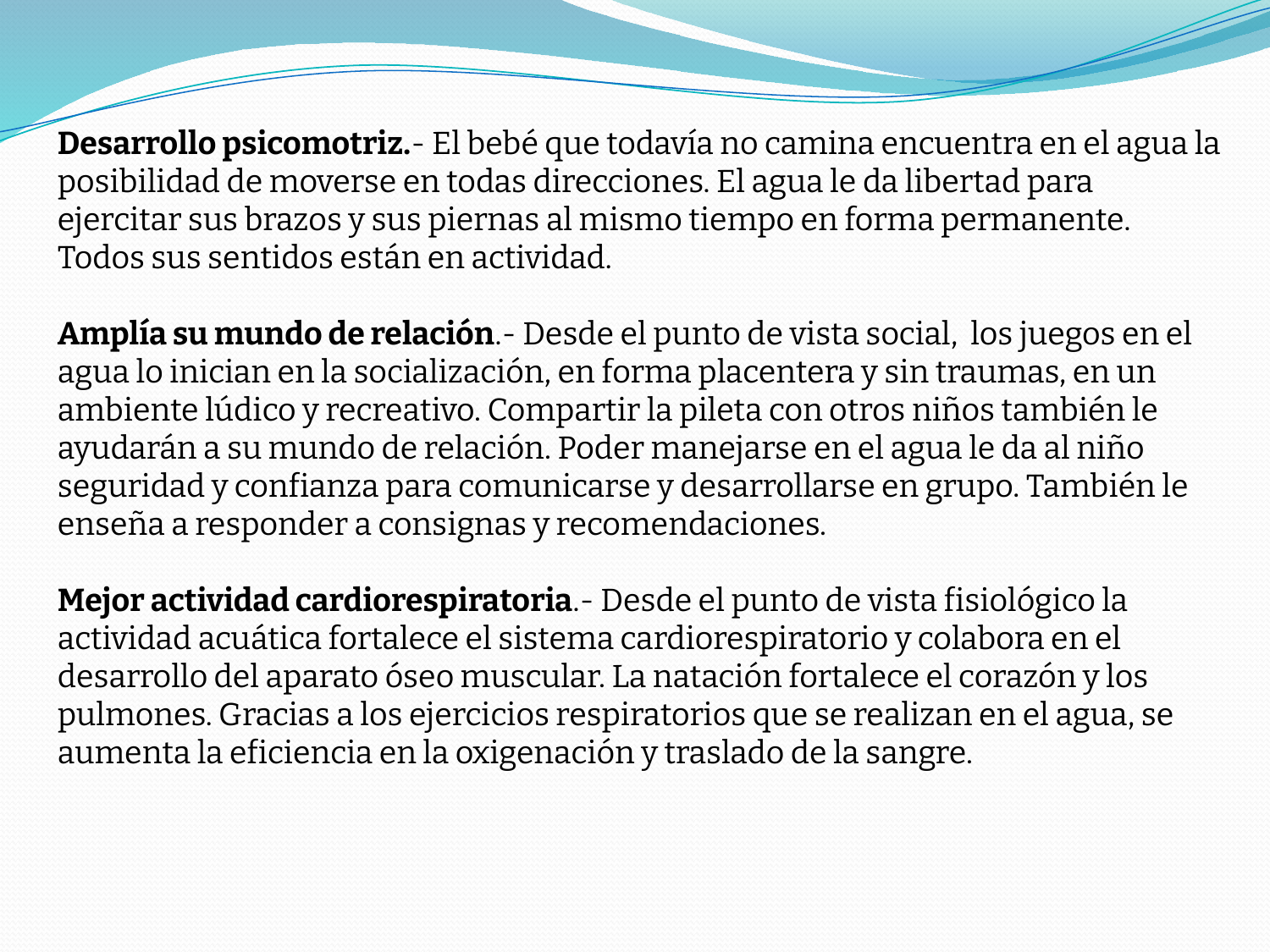

Desarrollo psicomotriz.- El bebé que todavía no camina encuentra en el agua la posibilidad de moverse en todas direcciones. El agua le da libertad para ejercitar sus brazos y sus piernas al mismo tiempo en forma permanente.
Todos sus sentidos están en actividad.
Amplía su mundo de relación.- Desde el punto de vista social,  los juegos en el agua lo inician en la socialización, en forma placentera y sin traumas, en un ambiente lúdico y recreativo. Compartir la pileta con otros niños también le ayudarán a su mundo de relación. Poder manejarse en el agua le da al niño seguridad y confianza para comunicarse y desarrollarse en grupo. También le enseña a responder a consignas y recomendaciones.
Mejor actividad cardiorespiratoria.- Desde el punto de vista fisiológico la actividad acuática fortalece el sistema cardiorespiratorio y colabora en el desarrollo del aparato óseo muscular. La natación fortalece el corazón y los pulmones. Gracias a los ejercicios respiratorios que se realizan en el agua, se aumenta la eficiencia en la oxigenación y traslado de la sangre.